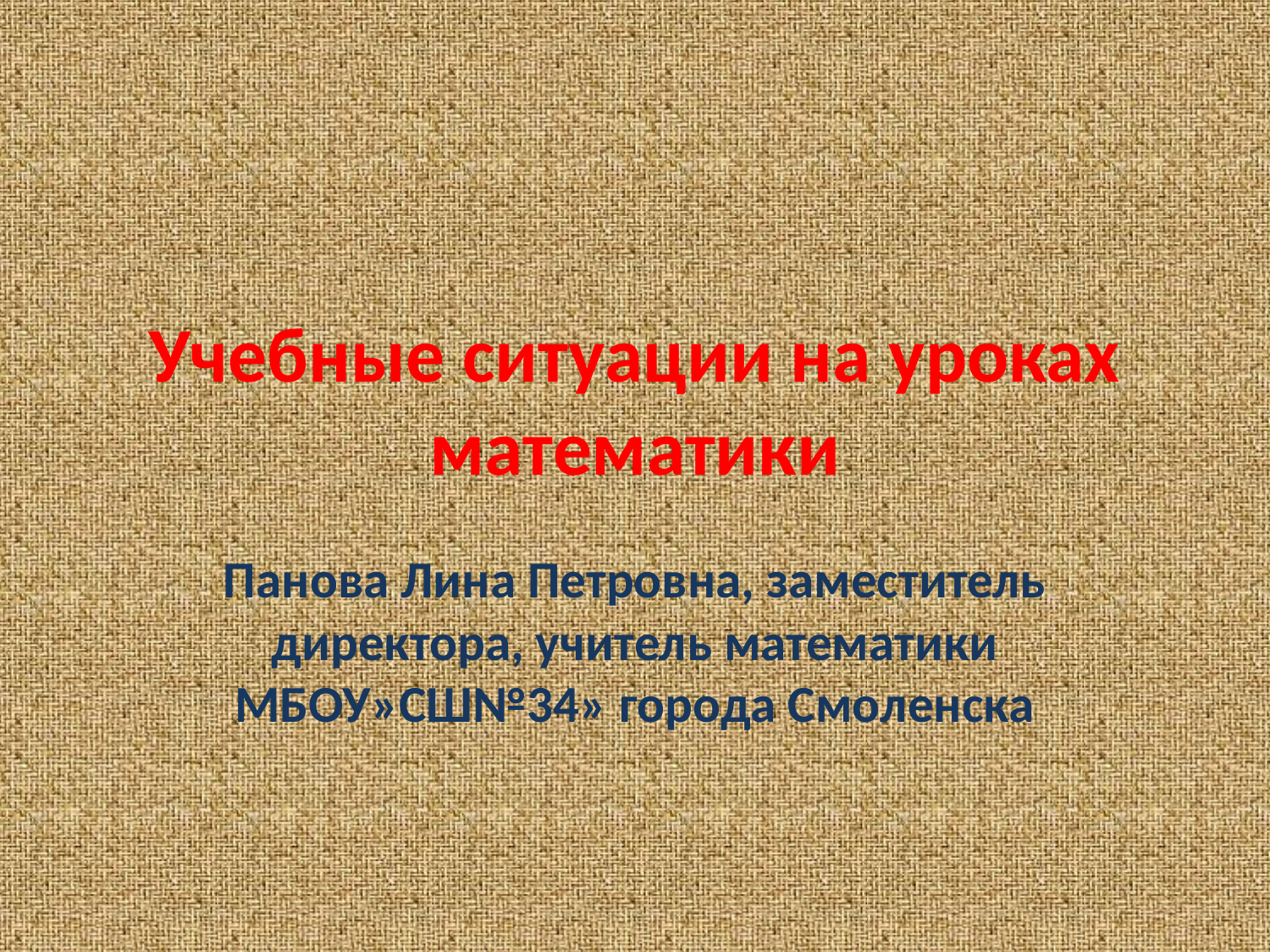

# Учебные ситуации на уроках математики
Панова Лина Петровна, заместитель директора, учитель математики МБОУ»СШ№34» города Смоленска